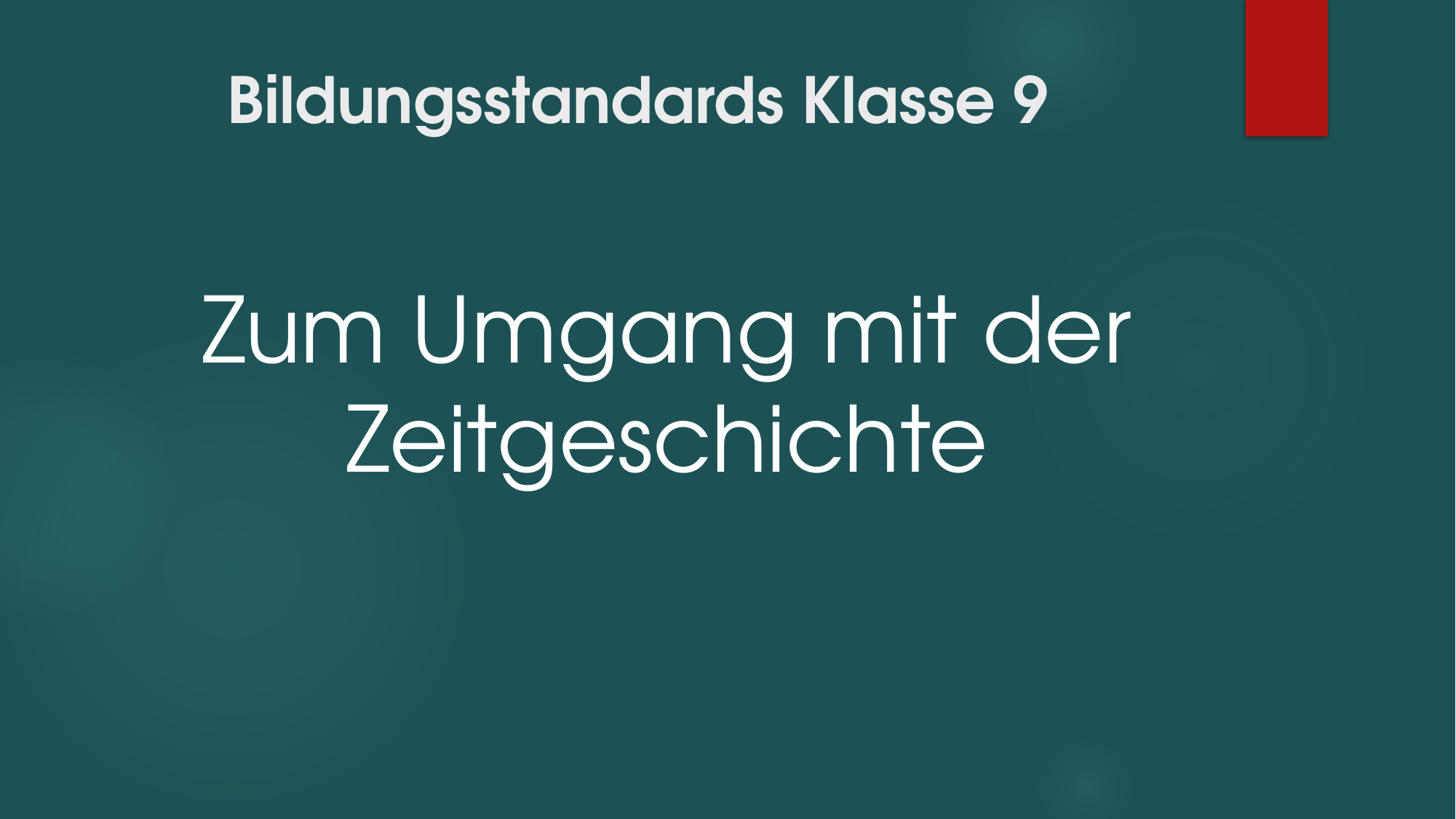

# Bildungsstandards Klasse 9
Zum Umgang mit der Zeitgeschichte